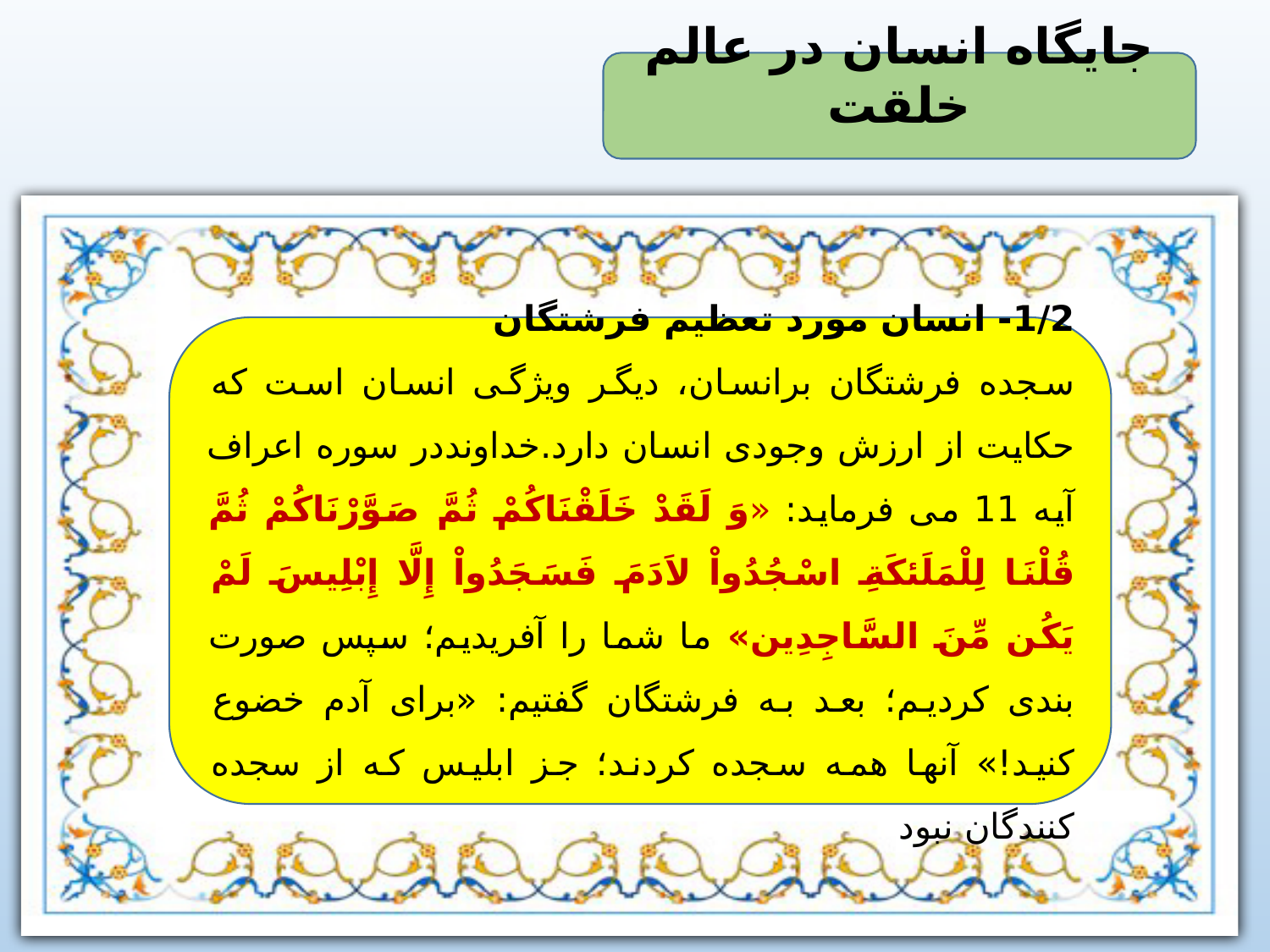

جایگاه انسان در عالم خلقت

1/2- انسان مورد تعظیم فرشتگان
سجده فرشتگان برانسان، دیگر ویژگی انسان است که حکایت از ارزش وجودی انسان دارد.خداونددر سوره اعراف آیه 11 می فرماید: «وَ لَقَدْ خَلَقْنَاكُمْ ثُمَّ صَوَّرْنَاكُمْ ثُمَّ قُلْنَا لِلْمَلَئكَةِ اسْجُدُواْ لاَدَمَ فَسَجَدُواْ إِلَّا إِبْلِيسَ لَمْ يَكُن مِّنَ السَّاجِدِين» ما شما را آفريديم؛ سپس صورت بندى كرديم؛ بعد به فرشتگان گفتيم: «براى آدم خضوع كنيد!» آنها همه سجده كردند؛ جز ابليس كه از سجده كنندگان نبود